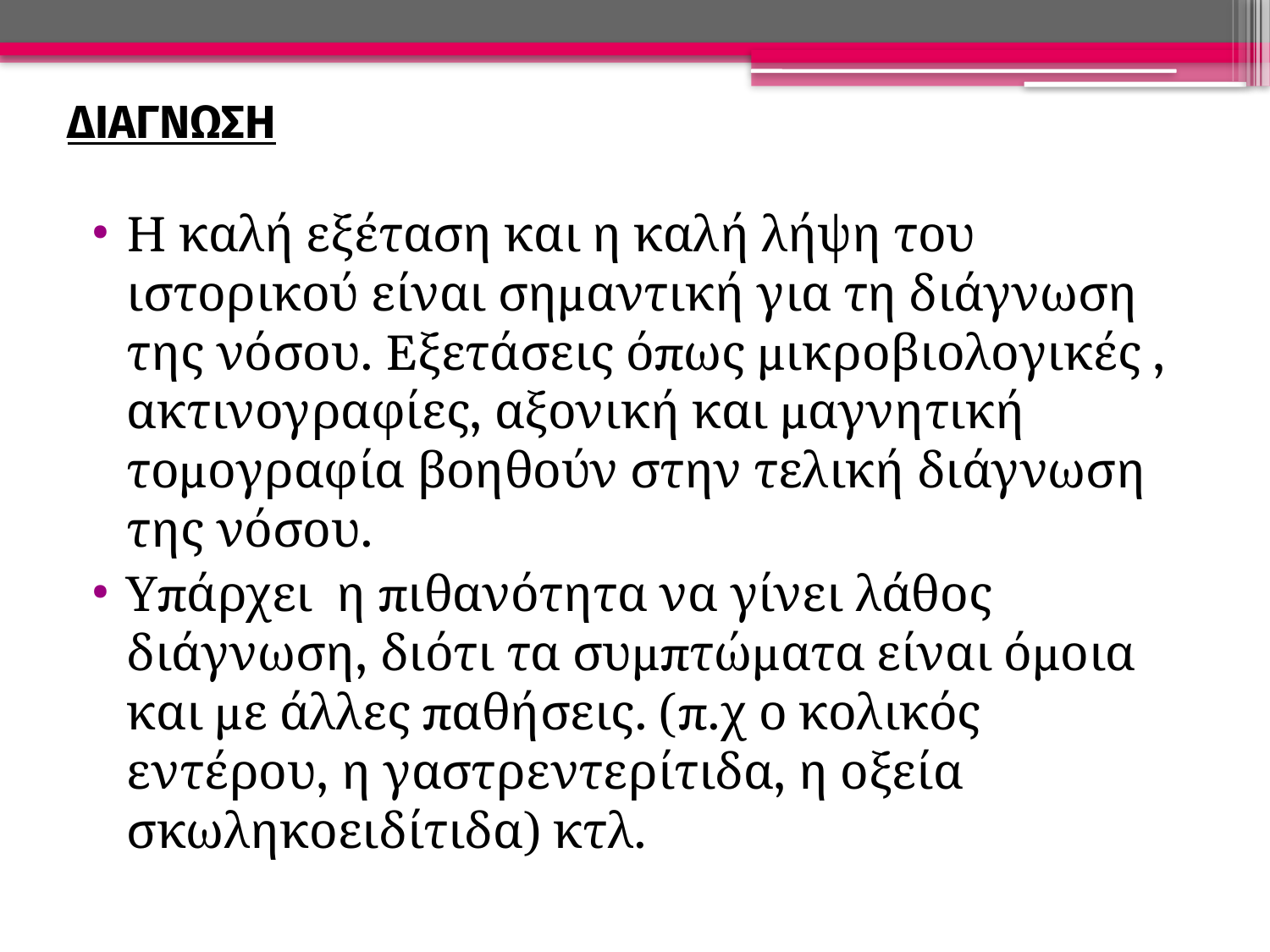

# ΔΙΑΓΝΩΣΗ
Η καλή εξέταση και η καλή λήψη του ιστορικού είναι σημαντική για τη διάγνωση της νόσου. Εξετάσεις όπως μικροβιολογικές , ακτινογραφίες, αξονική και μαγνητική τομογραφία βοηθούν στην τελική διάγνωση της νόσου.
Υπάρχει  η πιθανότητα να γίνει λάθος διάγνωση, διότι τα συμπτώματα είναι όμοια και με άλλες παθήσεις. (π.χ ο κολικός εντέρου, η γαστρεντερίτιδα, η οξεία σκωληκοειδίτιδα) κτλ.